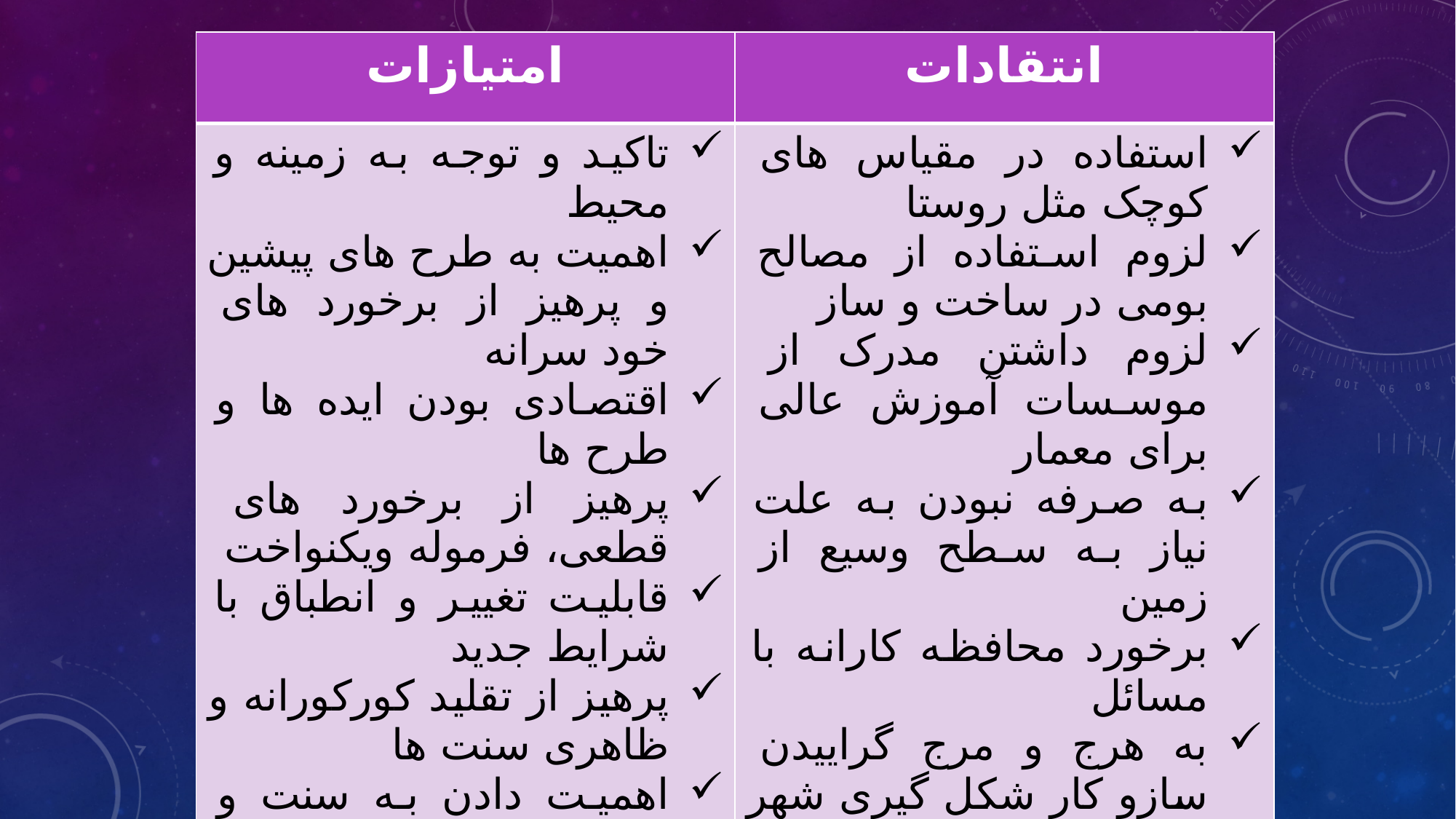

| امتیازات | انتقادات |
| --- | --- |
| تاکید و توجه به زمینه و محیط اهمیت به طرح های پیشین و پرهیز از برخورد های خود سرانه اقتصادی بودن ایده ها و طرح ها پرهیز از برخورد های قطعی، فرموله ویکنواخت قابلیت تغییر و انطباق با شرایط جدید پرهیز از تقلید کورکورانه و ظاهری سنت ها اهمیت دادن به سنت و فرهنگ | استفاده در مقیاس های کوچک مثل روستا لزوم استفاده از مصالح بومی در ساخت و ساز لزوم داشتن مدرک از موسسات آموزش عالی برای معمار به صرفه نبودن به علت نیاز به سطح وسیع از زمین برخورد محافظه کارانه با مسائل به هرج و مرج گراییدن سازو کار شکل گیری شهر در صورت عدم وجود نیروی کنترل کننده با توجه به ویژگی های خاص ،اصول این نهضت برای همه قابل پذیرش نیست |